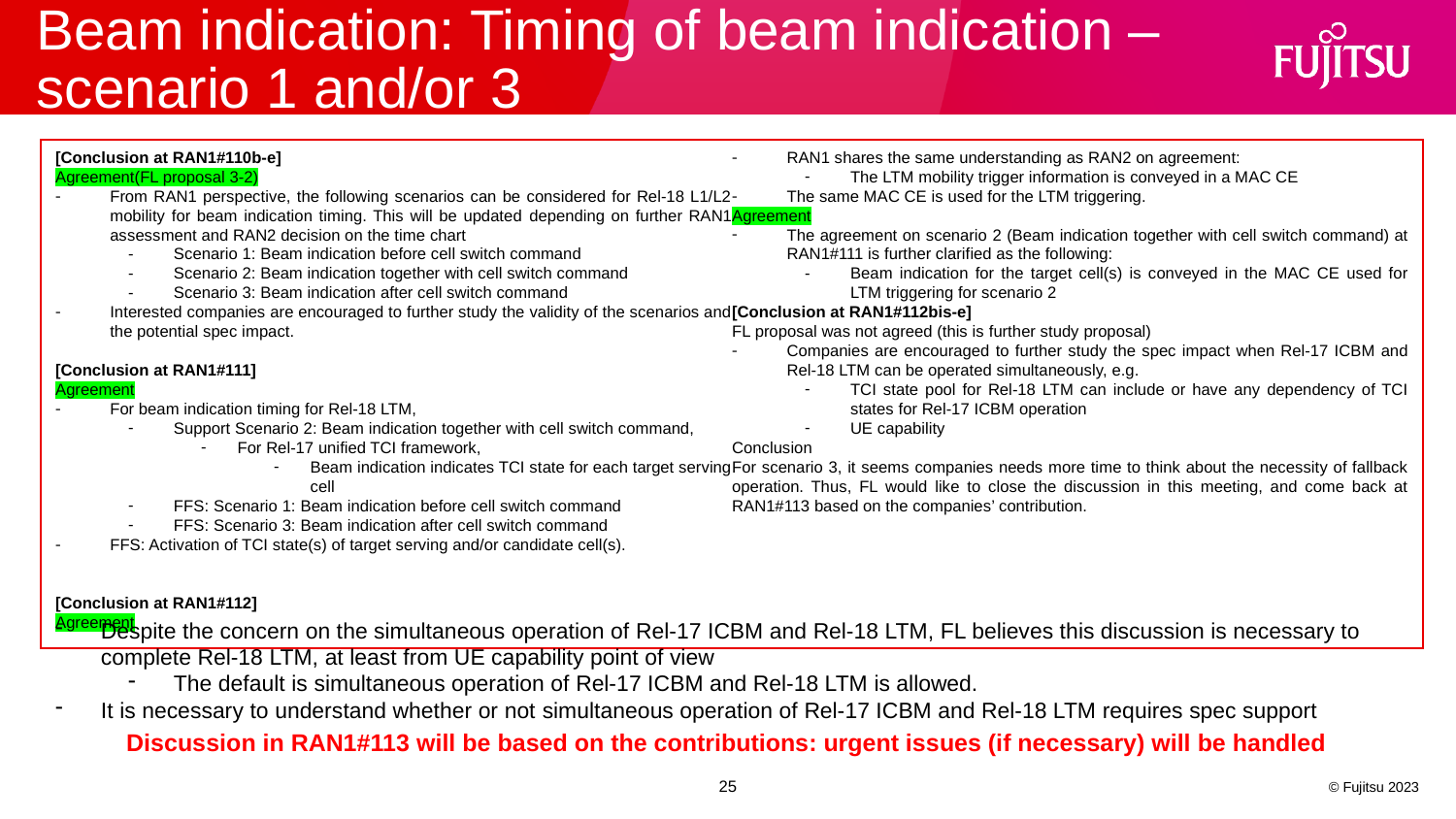

# Beam indication: Timing of beam indication – scenario 1 and/or 3
[Conclusion at RAN1#110b-e]
Agreement(FL proposal 3-2)
From RAN1 perspective, the following scenarios can be considered for Rel-18 L1/L2 mobility for beam indication timing. This will be updated depending on further RAN1 assessment and RAN2 decision on the time chart
Scenario 1: Beam indication before cell switch command
Scenario 2: Beam indication together with cell switch command
Scenario 3: Beam indication after cell switch command
Interested companies are encouraged to further study the validity of the scenarios and the potential spec impact.

[Conclusion at RAN1#111]
Agreement
For beam indication timing for Rel-18 LTM,
Support Scenario 2: Beam indication together with cell switch command,
For Rel-17 unified TCI framework,
Beam indication indicates TCI state for each target serving cell
FFS: Scenario 1: Beam indication before cell switch command
FFS: Scenario 3: Beam indication after cell switch command
FFS: Activation of TCI state(s) of target serving and/or candidate cell(s).

[Conclusion at RAN1#112]
Agreement
RAN1 shares the same understanding as RAN2 on agreement:
The LTM mobility trigger information is conveyed in a MAC CE
The same MAC CE is used for the LTM triggering.
Agreement
The agreement on scenario 2 (Beam indication together with cell switch command) at RAN1#111 is further clarified as the following:
Beam indication for the target cell(s) is conveyed in the MAC CE used for LTM triggering for scenario 2
[Conclusion at RAN1#112bis-e]
FL proposal was not agreed (this is further study proposal)
Companies are encouraged to further study the spec impact when Rel-17 ICBM and Rel-18 LTM can be operated simultaneously, e.g.
TCI state pool for Rel-18 LTM can include or have any dependency of TCI states for Rel-17 ICBM operation
UE capability
Conclusion
For scenario 3, it seems companies needs more time to think about the necessity of fallback operation. Thus, FL would like to close the discussion in this meeting, and come back at RAN1#113 based on the companies’ contribution.

Despite the concern on the simultaneous operation of Rel-17 ICBM and Rel-18 LTM, FL believes this discussion is necessary to complete Rel-18 LTM, at least from UE capability point of view
The default is simultaneous operation of Rel-17 ICBM and Rel-18 LTM is allowed.
It is necessary to understand whether or not simultaneous operation of Rel-17 ICBM and Rel-18 LTM requires spec support

Discussion in RAN1#113 will be based on the contributions: urgent issues (if necessary) will be handled
25
© Fujitsu 2023